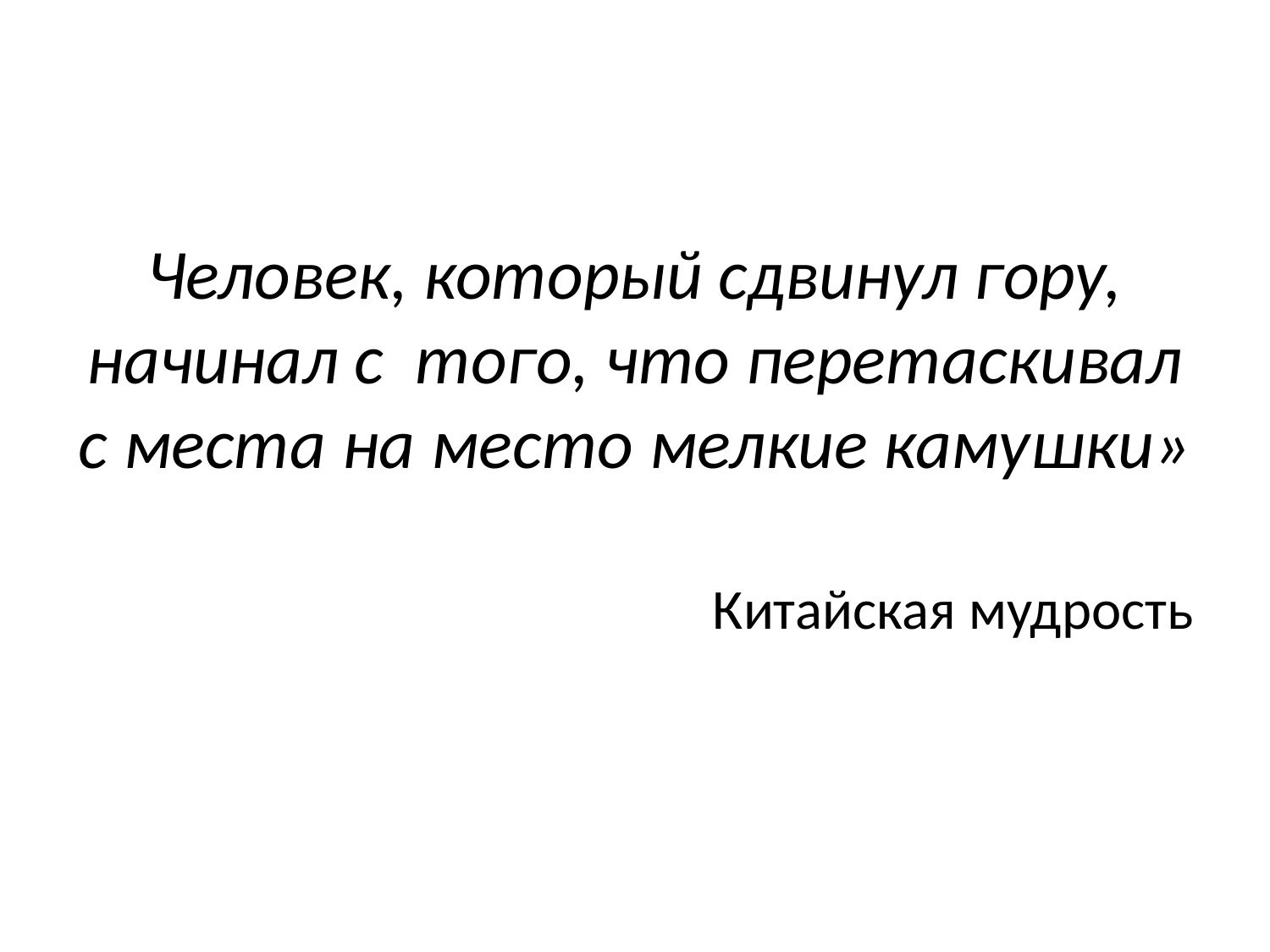

#
Человек, который сдвинул гору, начинал с  того, что перетаскивал с места на место мелкие камушки»

Китайская мудрость